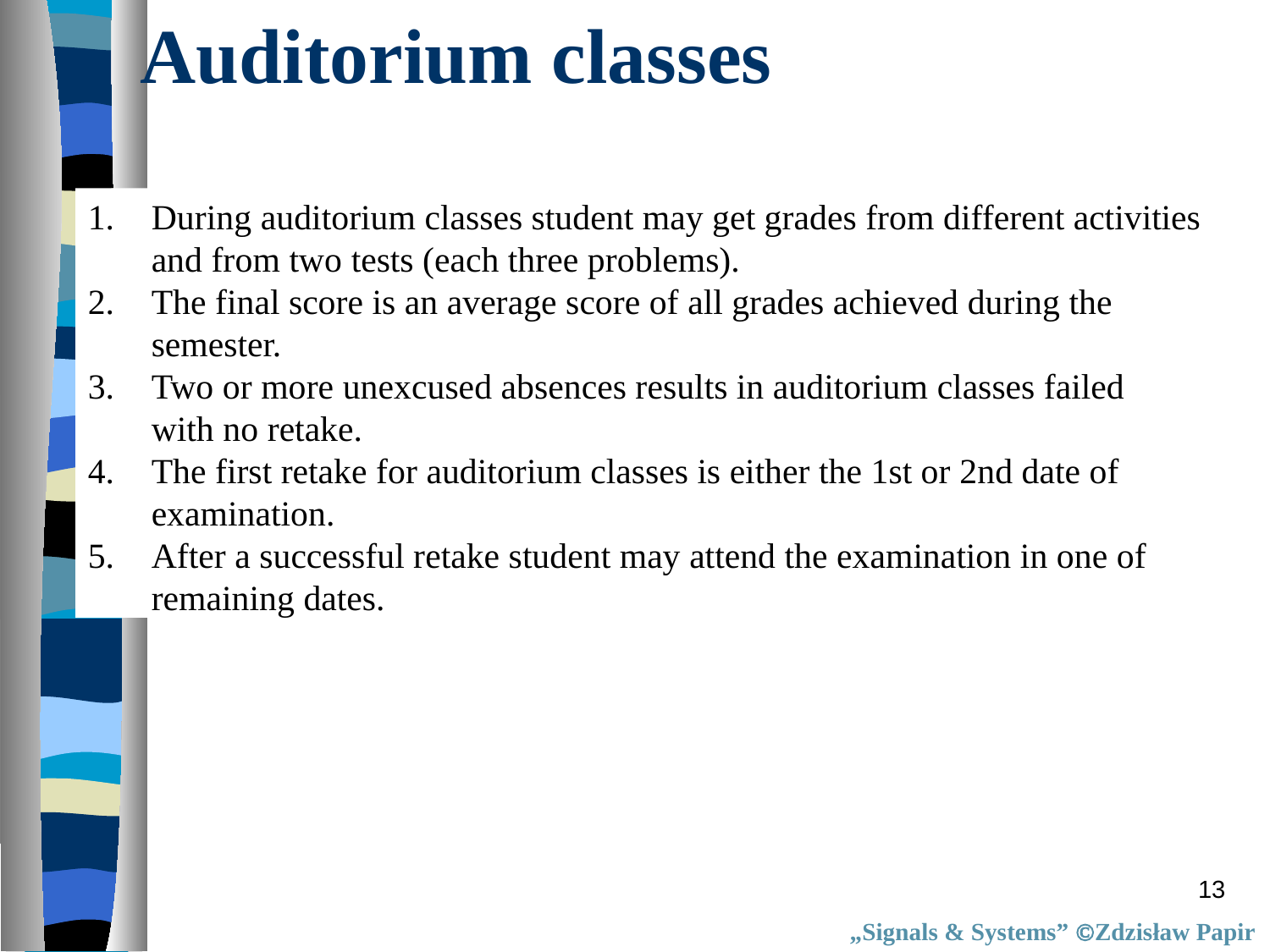

Auditorium classes
During auditorium classes student may get grades from different activities
and from two tests (each three problems).
The final score is an average score of all grades achieved during the semester.
Two or more unexcused absences results in auditorium classes failed
with no retake.
The first retake for auditorium classes is either the 1st or 2nd date of examination.
After a successful retake student may attend the examination in one of remaining dates.
13
„Signals & Systems” ©Zdzisław Papir